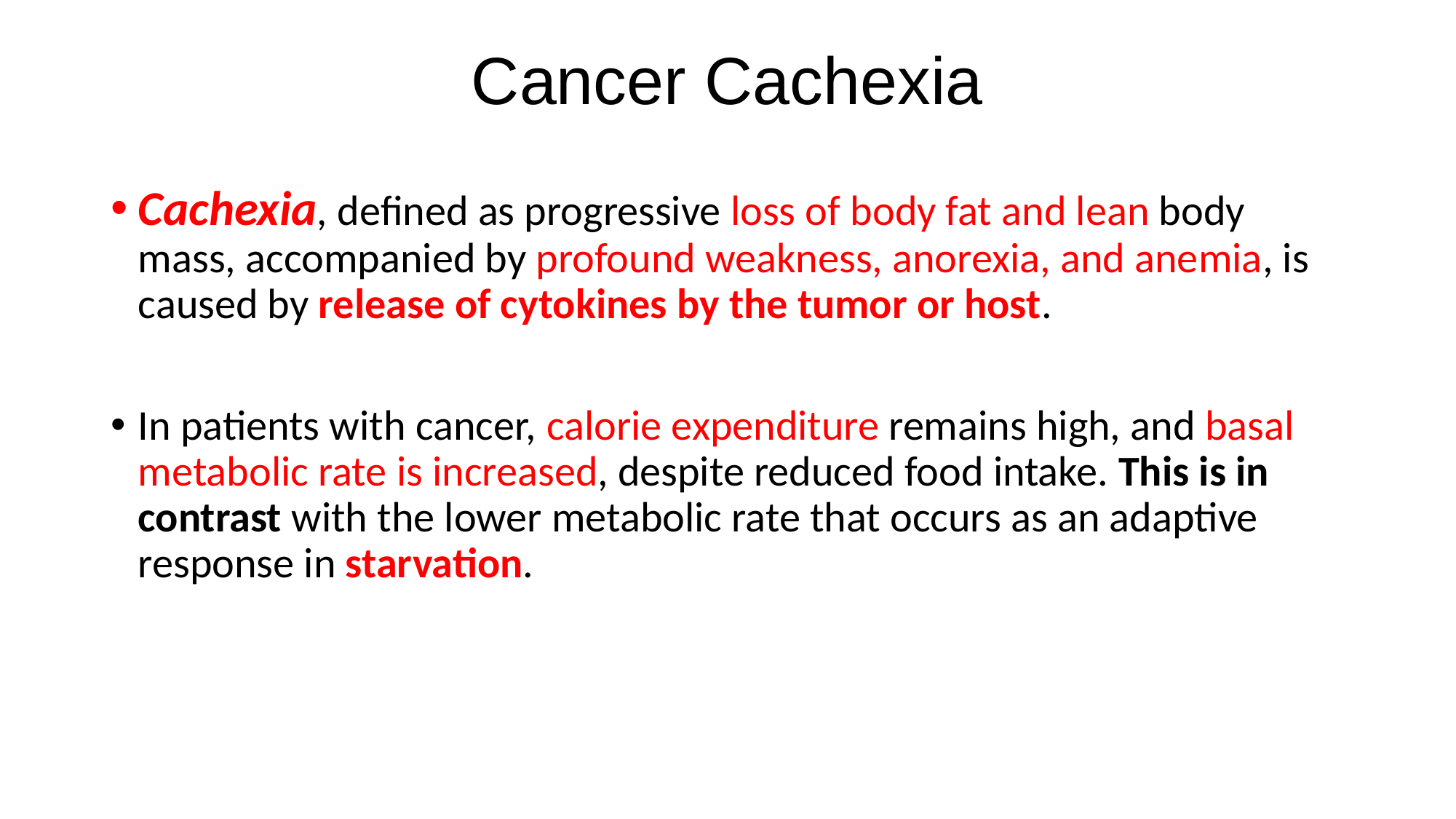

# Cancer Cachexia
Cachexia, defined as progressive loss of body fat and lean body mass, accompanied by profound weakness, anorexia, and anemia, is caused by release of cytokines by the tumor or host.

In patients with cancer, calorie expenditure remains high, and basal metabolic rate is increased, despite reduced food intake. This is in contrast with the lower metabolic rate that occurs as an adaptive response in starvation.